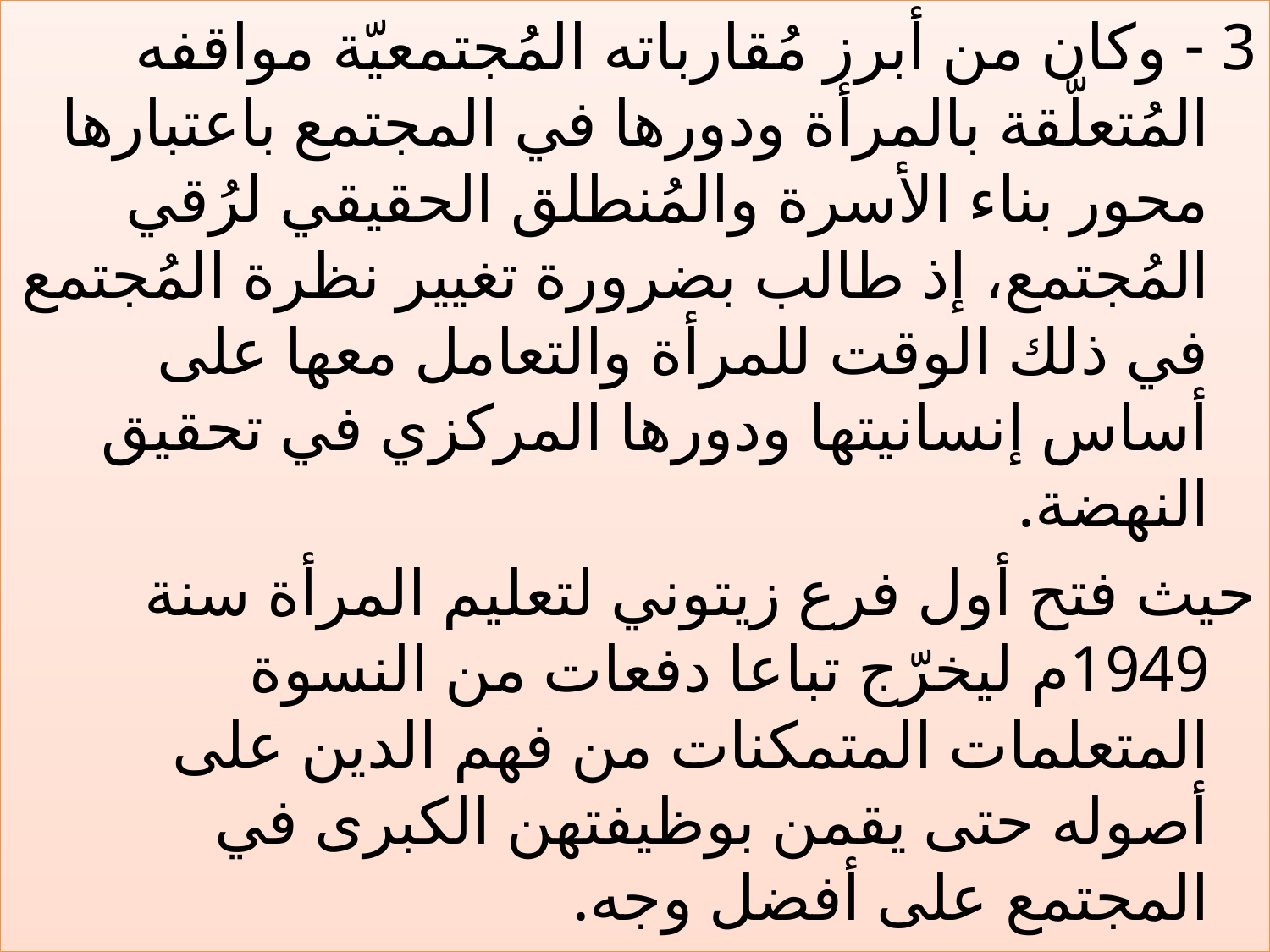

3 - وكان من أبرز مُقارباته المُجتمعيّة مواقفه المُتعلّقة بالمرأة ودورها في المجتمع باعتبارها محور بناء الأسرة والمُنطلق الحقيقي لرُقي المُجتمع، إذ طالب بضرورة تغيير نظرة المُجتمع في ذلك الوقت للمرأة والتعامل معها على أساس إنسانيتها ودورها المركزي في تحقيق النهضة.
حيث فتح أول فرع زيتوني لتعليم المرأة سنة 1949م ليخرّج تباعا دفعات من النسوة المتعلمات المتمكنات من فهم الدين على أصوله حتى يقمن بوظيفتهن الكبرى في المجتمع على أفضل وجه.